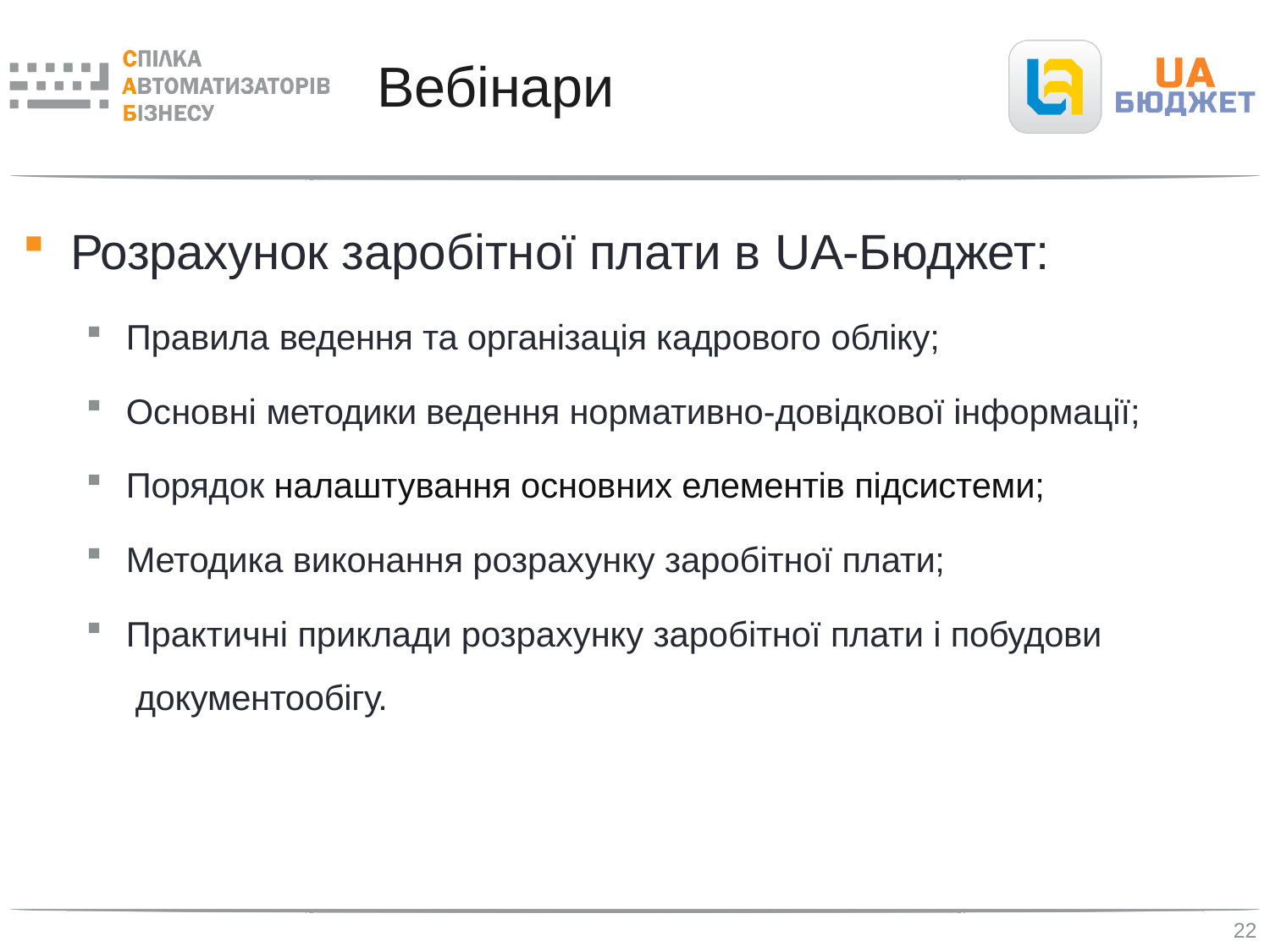

# Вебінари
Розрахунок заробітної плати в UA-Бюджет:
Правила ведення та організація кадрового обліку;
Основні методики ведення нормативно-довідкової інформації;
Порядок налаштування основних елементів підсистеми;
Методика виконання розрахунку заробітної плати;
Практичні приклади розрахунку заробітної плати і побудови  документообігу.
22